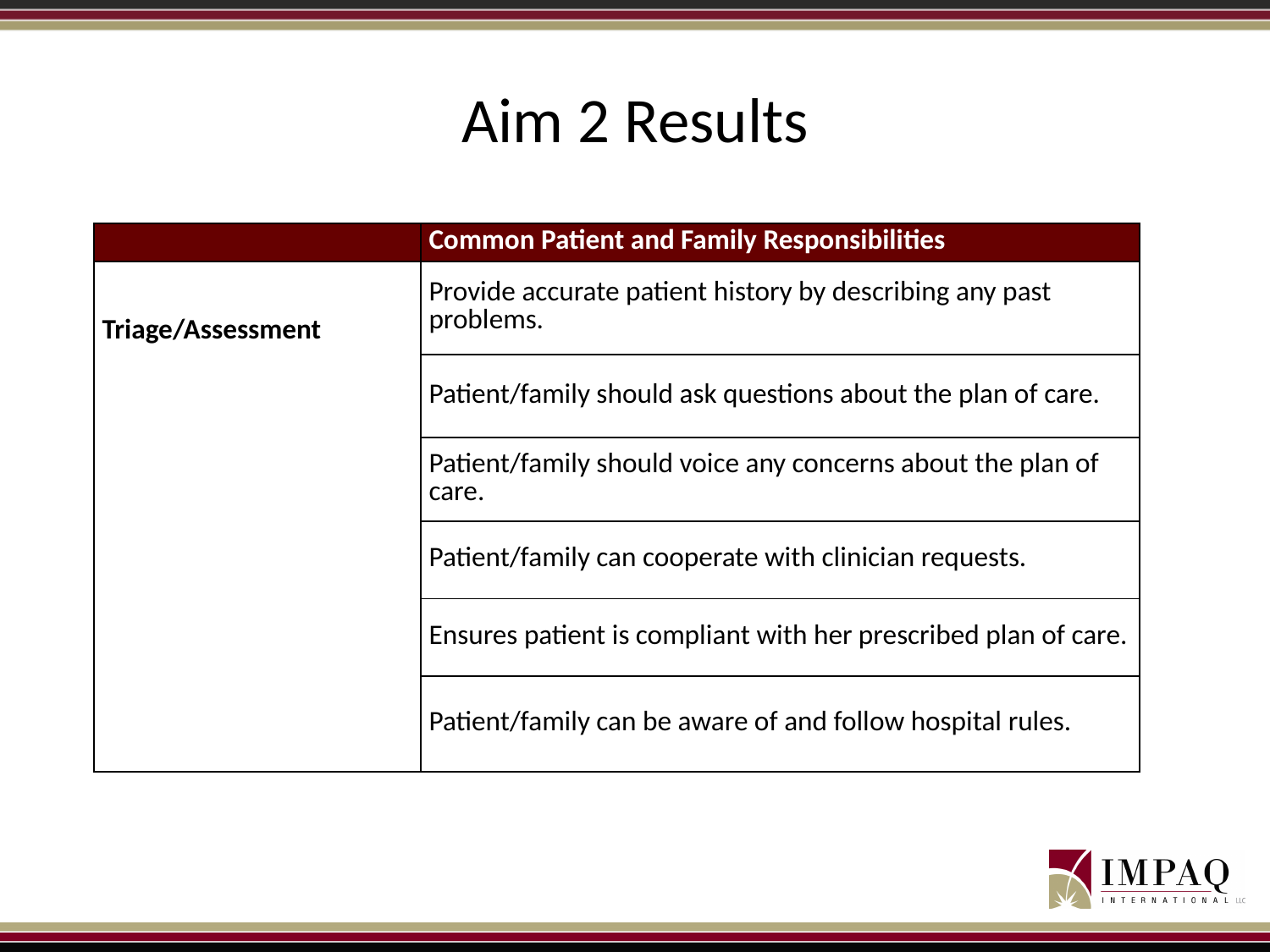

# Aim 2 Results
|  | Common Patient and Family Responsibilities |
| --- | --- |
| Triage/Assessment | Provide accurate patient history by describing any past problems. |
|  | Patient/family should ask questions about the plan of care. |
|  | Patient/family should voice any concerns about the plan of care. |
|  | Patient/family can cooperate with clinician requests. |
|  | Ensures patient is compliant with her prescribed plan of care. |
|  | Patient/family can be aware of and follow hospital rules. |